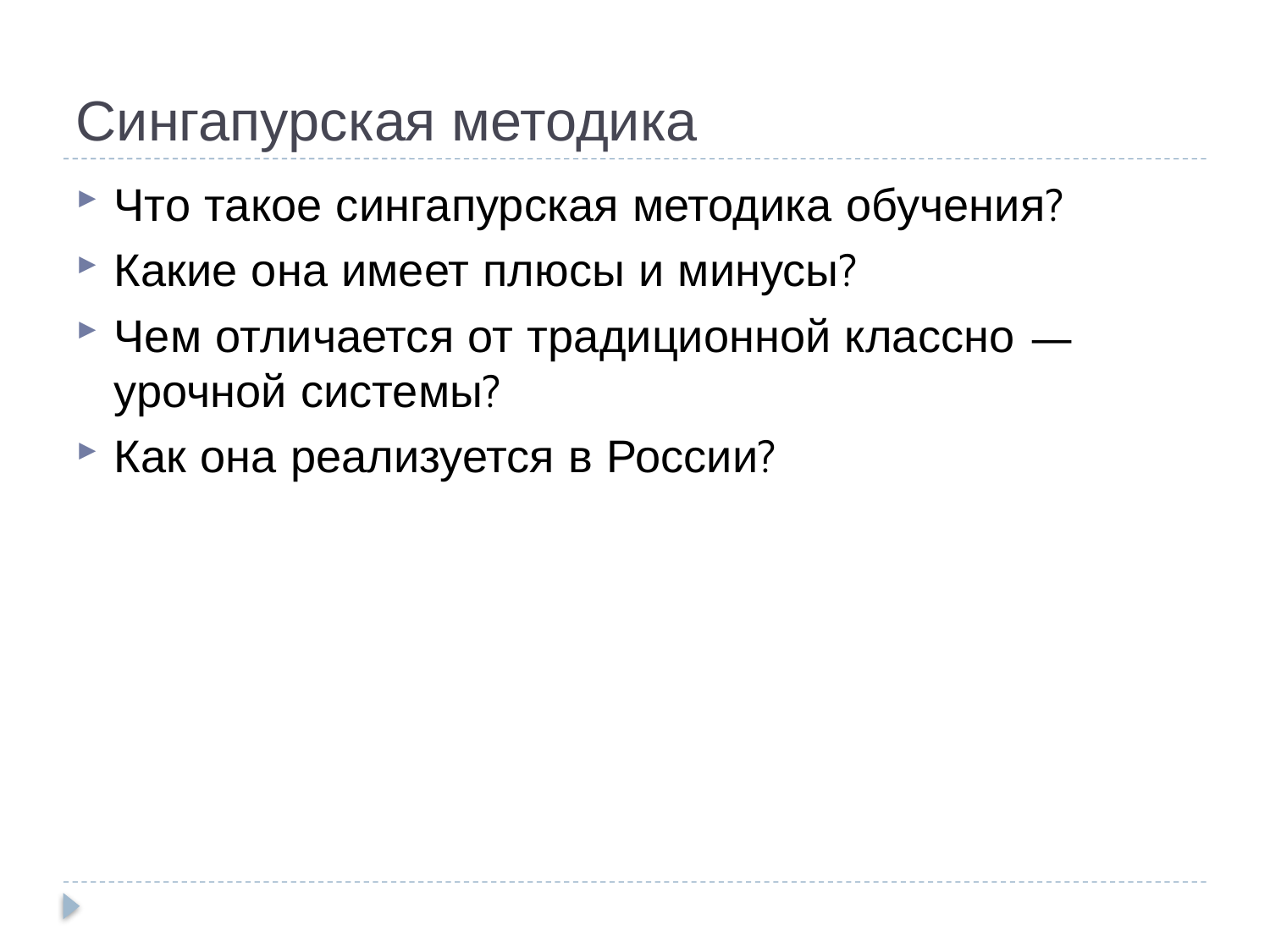

# Сингапурская методика
Что такое сингапурская методика обучения?
Какие она имеет плюсы и минусы?
Чем отличается от традиционной классно — урочной системы?
Как она реализуется в России?